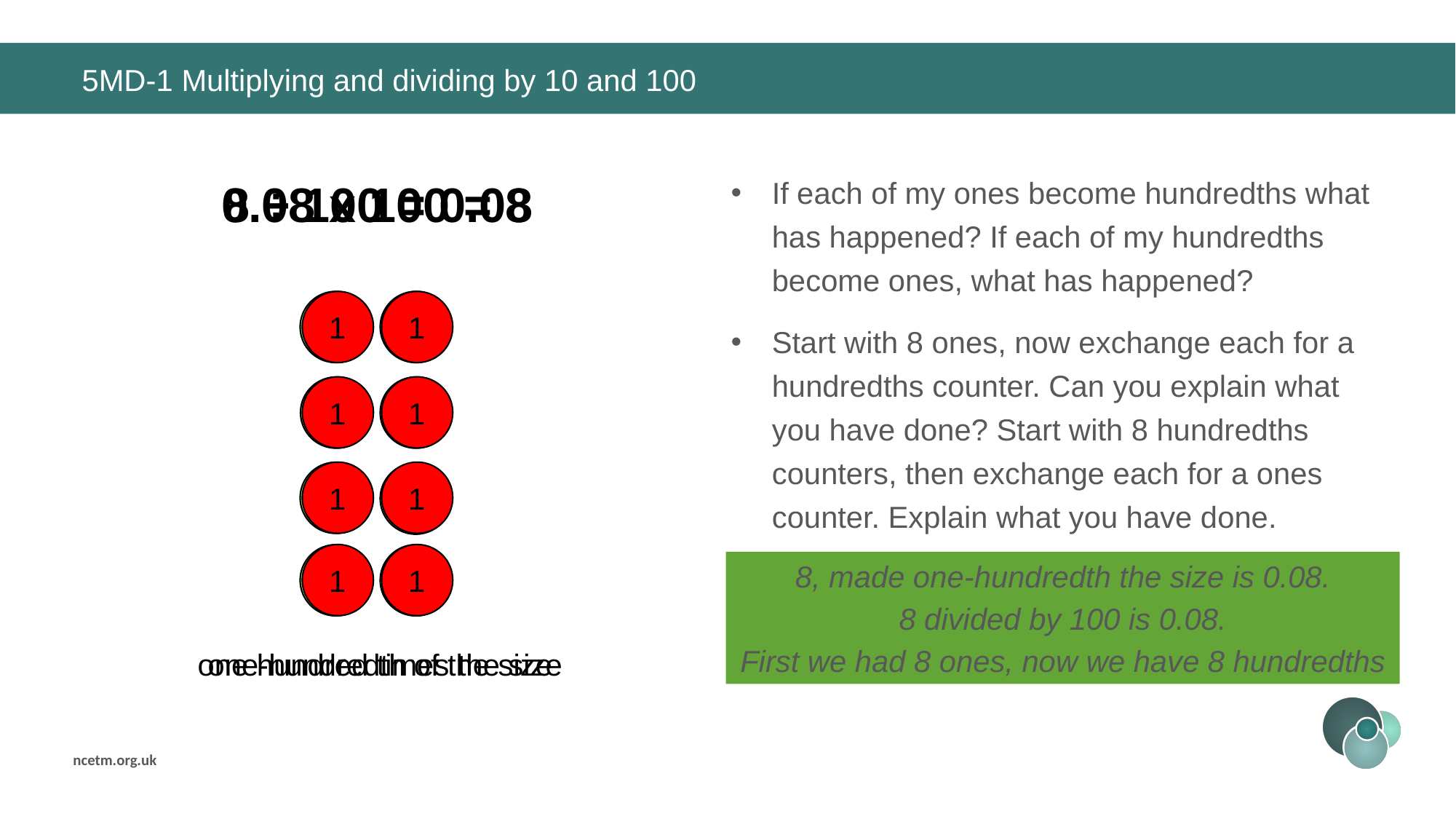

# 5MD-1 Multiplying and dividing by 10 and 100
If each of my ones become hundredths what has happened? If each of my hundredths become ones, what has happened?
Start with 8 ones, now exchange each for a hundredths counter. Can you explain what you have done? Start with 8 hundredths counters, then exchange each for a ones counter. Explain what you have done.

0.08 x 100 = 8
8 ÷ 100 = 0.08

0.01

0.01

0.01

0.01

0.01

0.01

0.01

0.01

1

1

1

1

1

1

1

1
8, made one-hundredth the size is 0.08.
8 divided by 100 is 0.08.
First we had 8 ones, now we have 8 hundredths
one hundred times the size
one-hundredth of the size